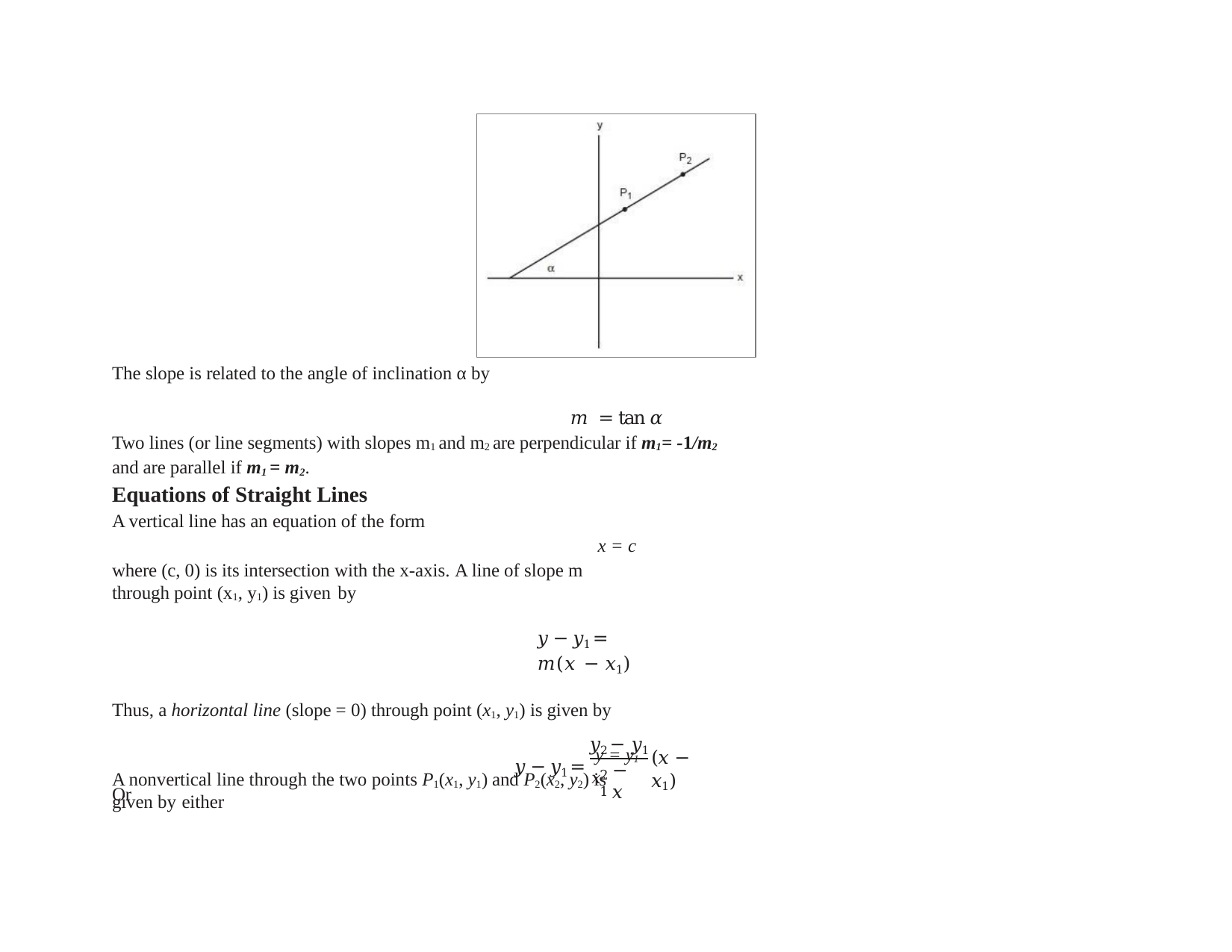

The slope is related to the angle of inclination α by

𝑚 = tan 𝛼
Two lines (or line segments) with slopes m1 and m2 are perpendicular if m1= -1/m2
and are parallel if m1 = m2.
Equations of Straight Lines
A vertical line has an equation of the form
x = c
where (c, 0) is its intersection with the x-axis. A line of slope m through point (x1, y1) is given by

𝑦 − 𝑦1 = 𝑚(𝑥 − 𝑥1)

Thus, a horizontal line (slope = 0) through point (x1, y1) is given by

y = y1
A nonvertical line through the two points P1(x1, y1) and P2(x2, y2) is given by either
𝑦2 − 𝑦1
𝑦 − 𝑦1 = 𝑥
(𝑥 − 𝑥1)
− 𝑥

2	1
Or